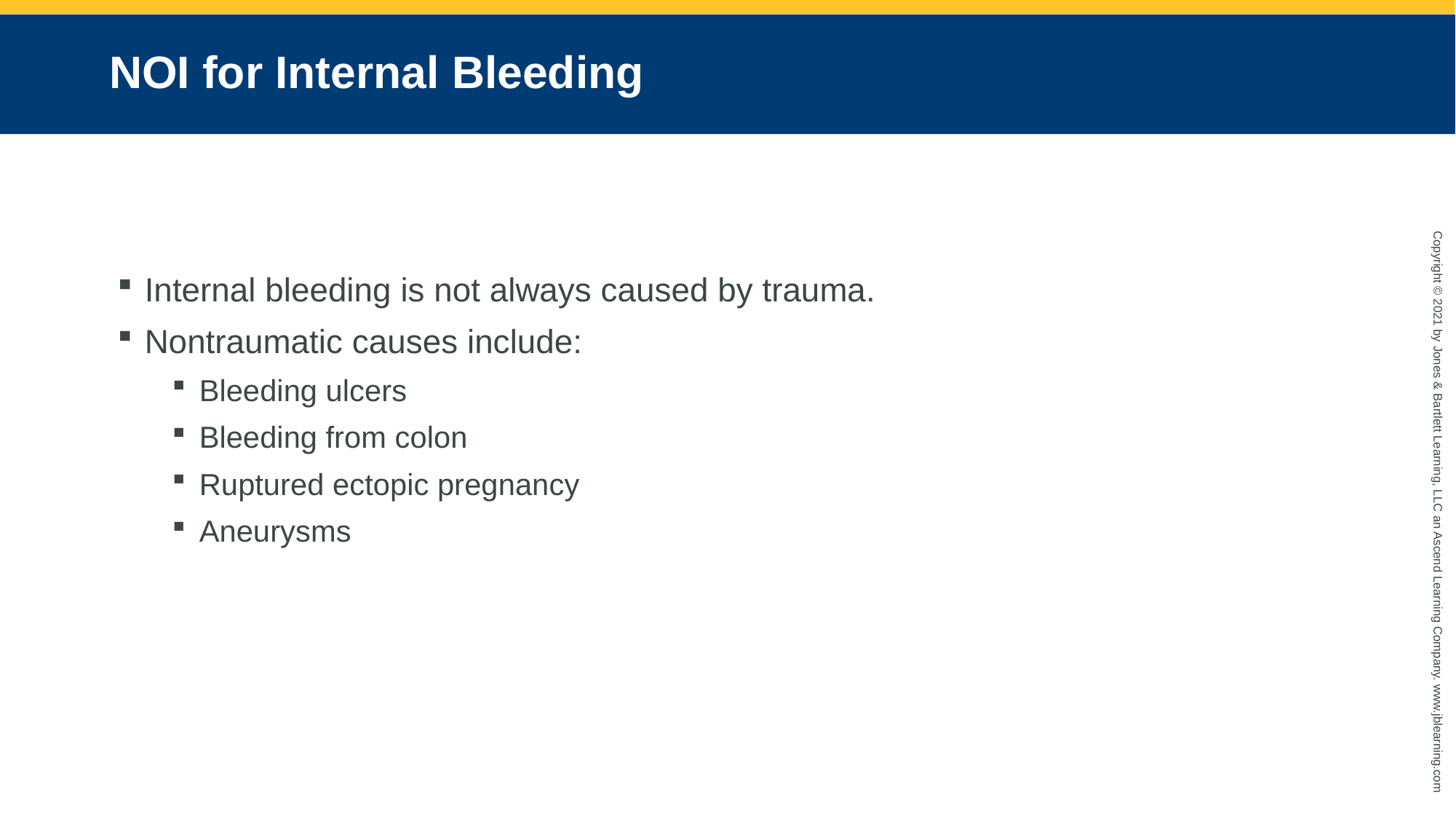

# NOI for Internal Bleeding
Internal bleeding is not always caused by trauma.
Nontraumatic causes include:
Bleeding ulcers
Bleeding from colon
Ruptured ectopic pregnancy
Aneurysms